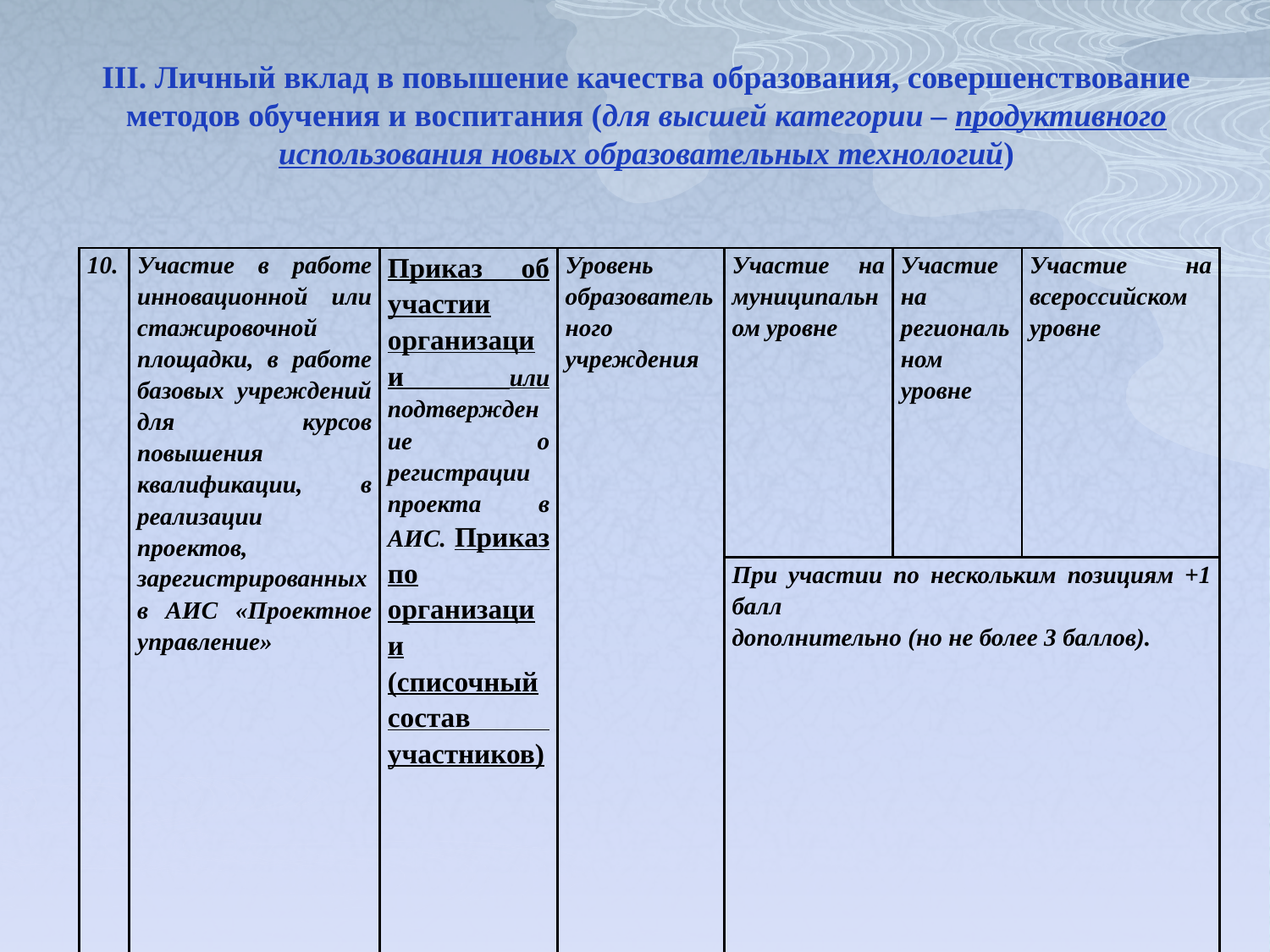

# III. Личный вклад в повышение качества образования, совершенствование методов обучения и воспитания (для высшей категории – продуктивного использования новых образовательных технологий)
| 10. | Участие в работе инновационной или стажировочной площадки, в работе базовых учреждений для курсов повышения квалификации, в реализации проектов, зарегистрированных в АИС «Проектное управление» | Приказ об участии организации или подтверждение о регистрации проекта в АИС. Приказ по организации (списочный состав участников) | Уровень образовательного учреждения | Участие на муниципальном уровне | Участие на региональном уровне | Участие на всероссийском уровне |
| --- | --- | --- | --- | --- | --- | --- |
|  |  |  |  | При участии по нескольким позициям +1 балл дополнительно (но не более 3 баллов). |  |  |